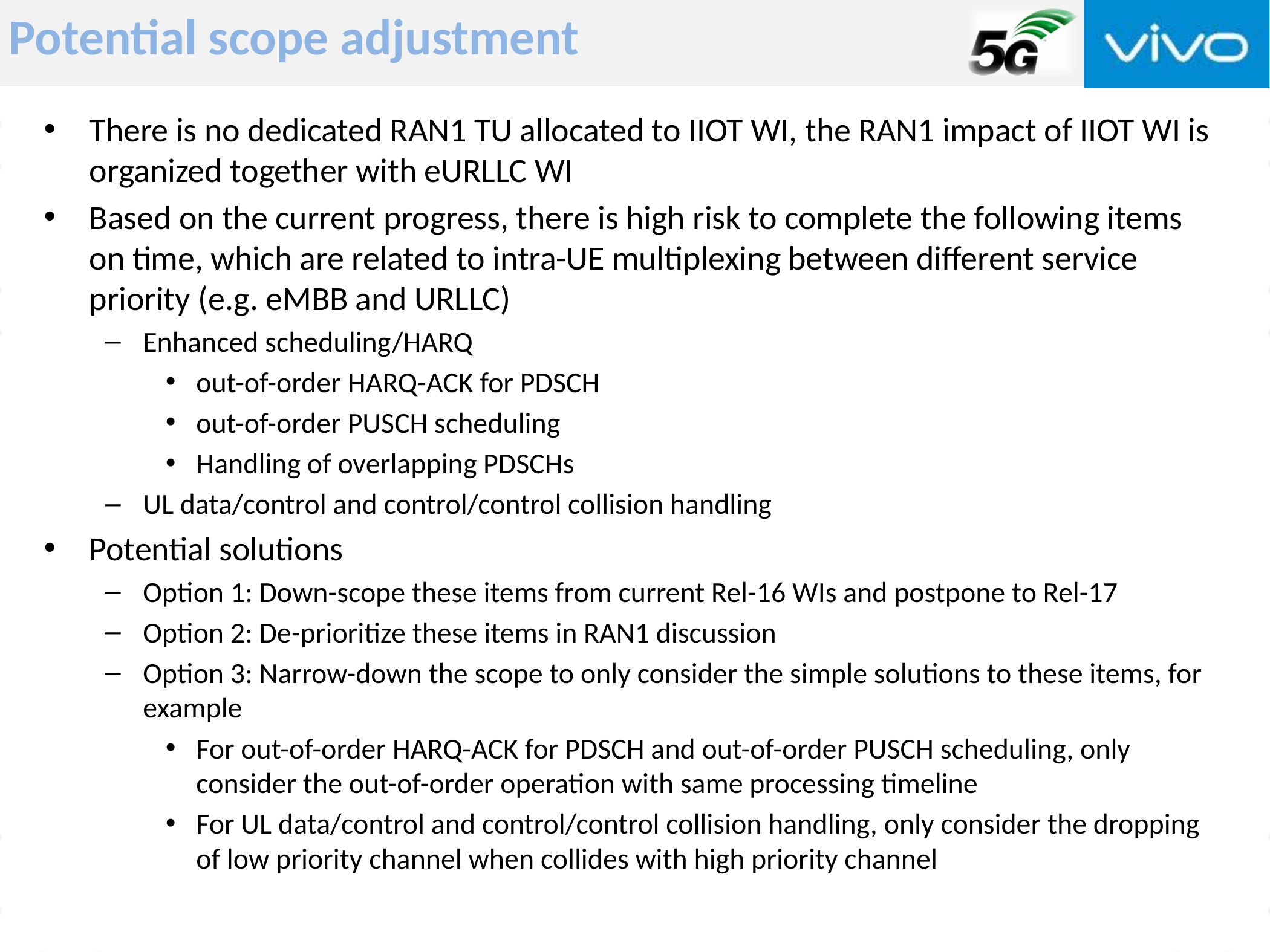

# Potential scope adjustment
There is no dedicated RAN1 TU allocated to IIOT WI, the RAN1 impact of IIOT WI is organized together with eURLLC WI
Based on the current progress, there is high risk to complete the following items on time, which are related to intra-UE multiplexing between different service priority (e.g. eMBB and URLLC)
Enhanced scheduling/HARQ
out-of-order HARQ-ACK for PDSCH
out-of-order PUSCH scheduling
Handling of overlapping PDSCHs
UL data/control and control/control collision handling
Potential solutions
Option 1: Down-scope these items from current Rel-16 WIs and postpone to Rel-17
Option 2: De-prioritize these items in RAN1 discussion
Option 3: Narrow-down the scope to only consider the simple solutions to these items, for example
For out-of-order HARQ-ACK for PDSCH and out-of-order PUSCH scheduling, only consider the out-of-order operation with same processing timeline
For UL data/control and control/control collision handling, only consider the dropping of low priority channel when collides with high priority channel